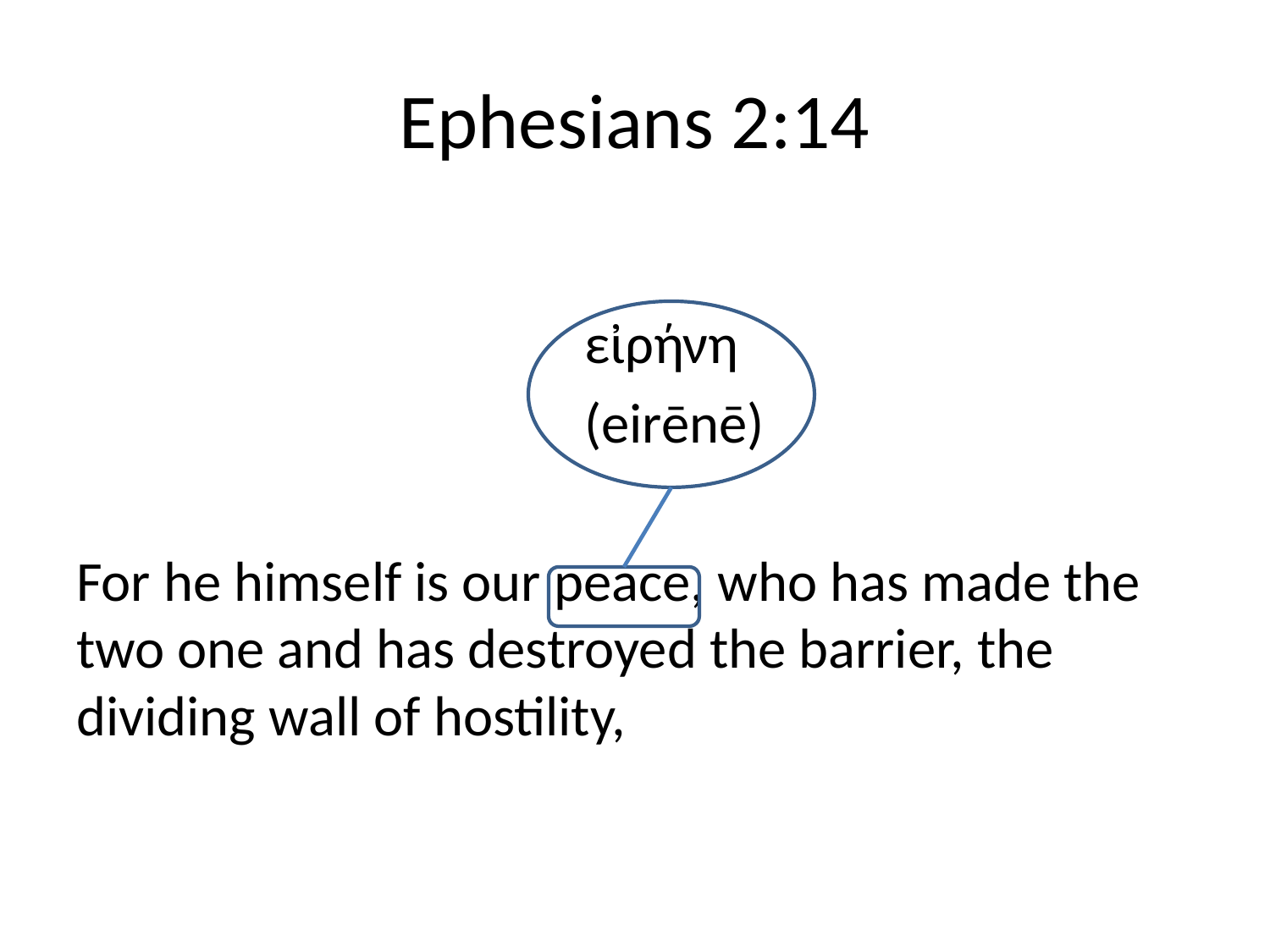

# Ephesians 2:14

				εἰρήνη
				(eirēnē)

For he himself is our peace, who has made the two one and has destroyed the barrier, the dividing wall of hostility,